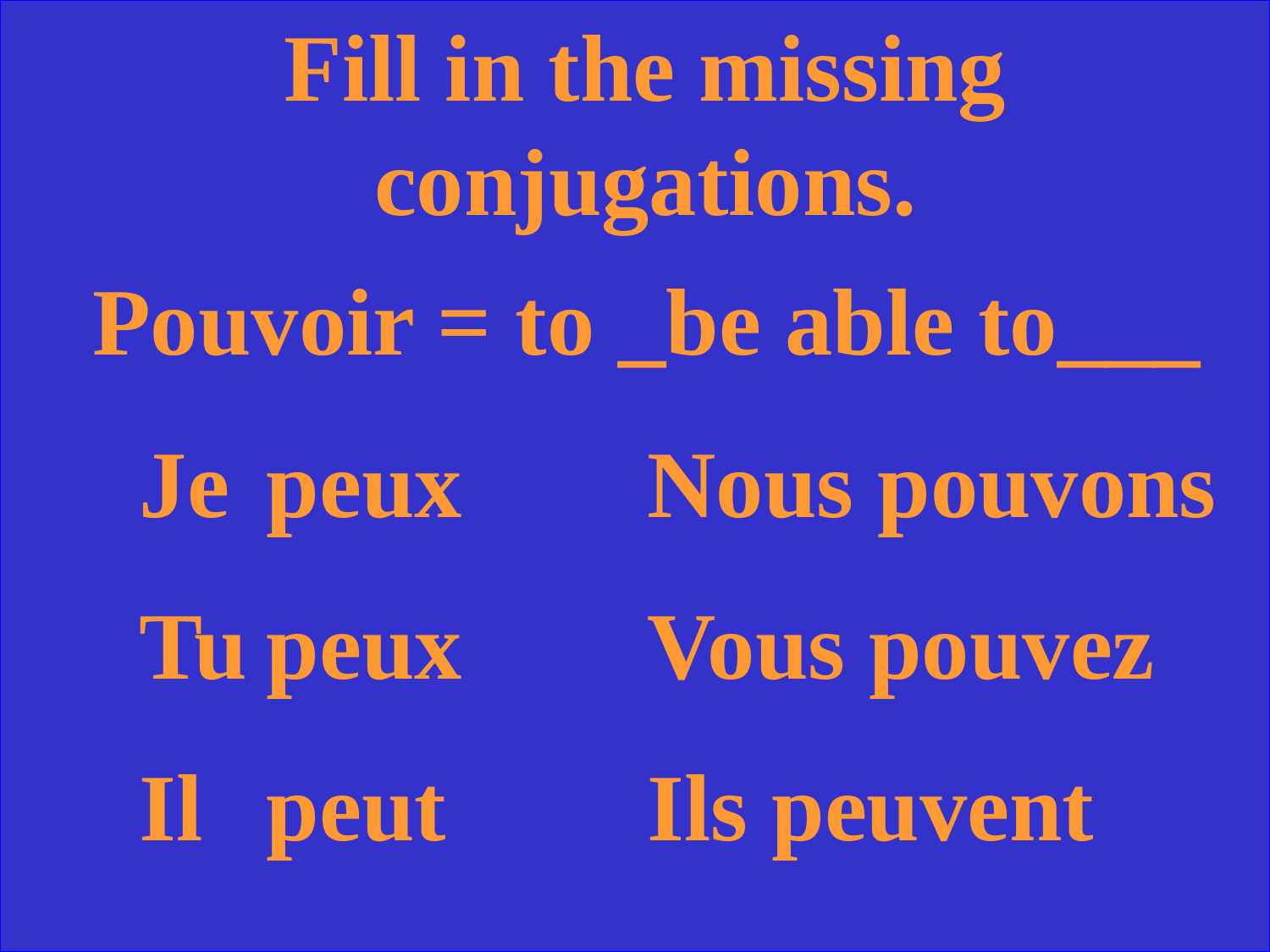

Fill in the missing conjugations.
 Pouvoir = to _be able to___
Je 	peux		Nous pouvons
Tu	peux		Vous pouvez
Il	peut		Ils peuvent